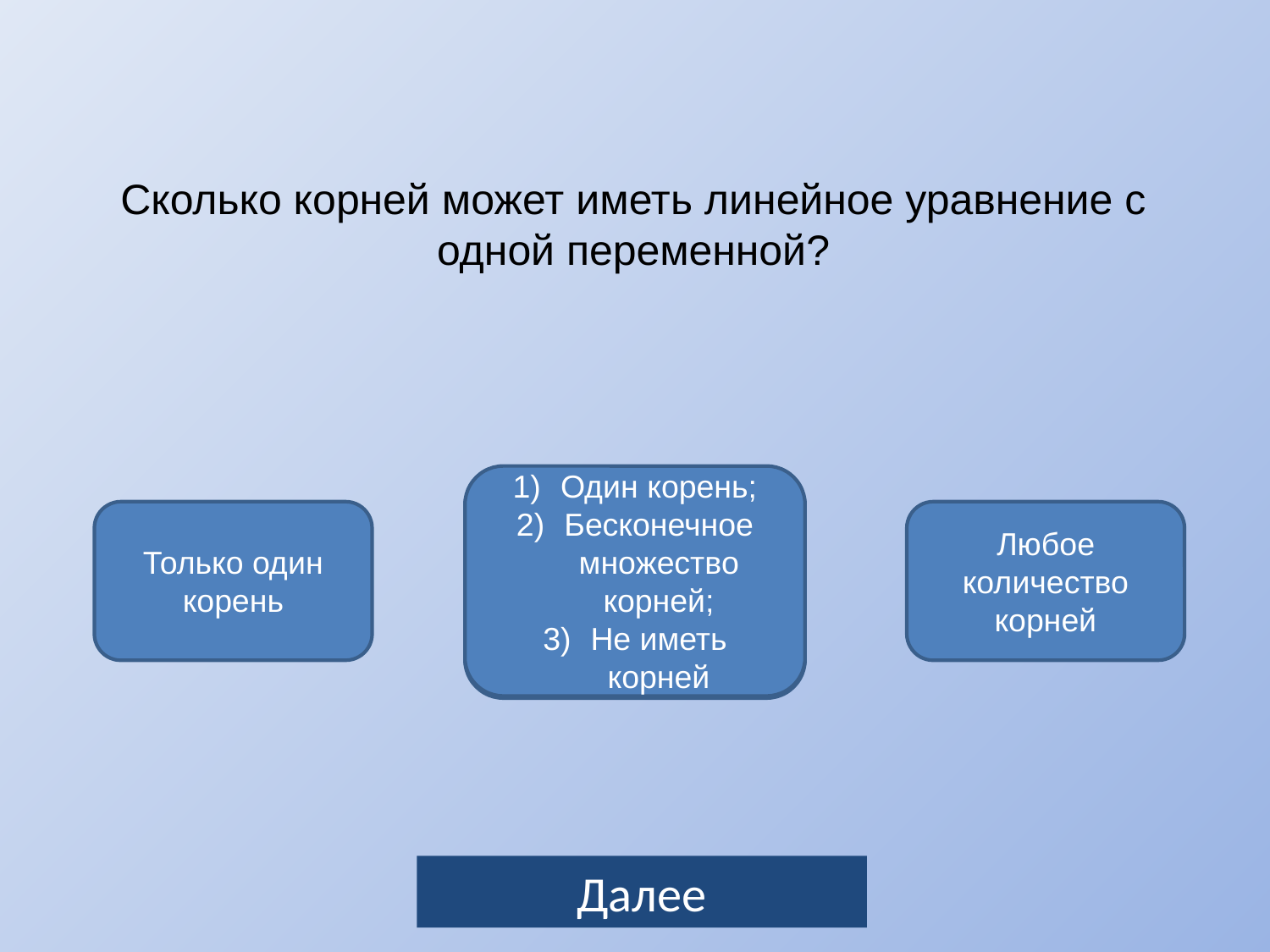

Сколько корней может иметь линейное уравнение с одной переменной?
Один корень;
Бесконечное множество корней;
Не иметь корней
ящик
Только один корень
Любое количество корней
Далее